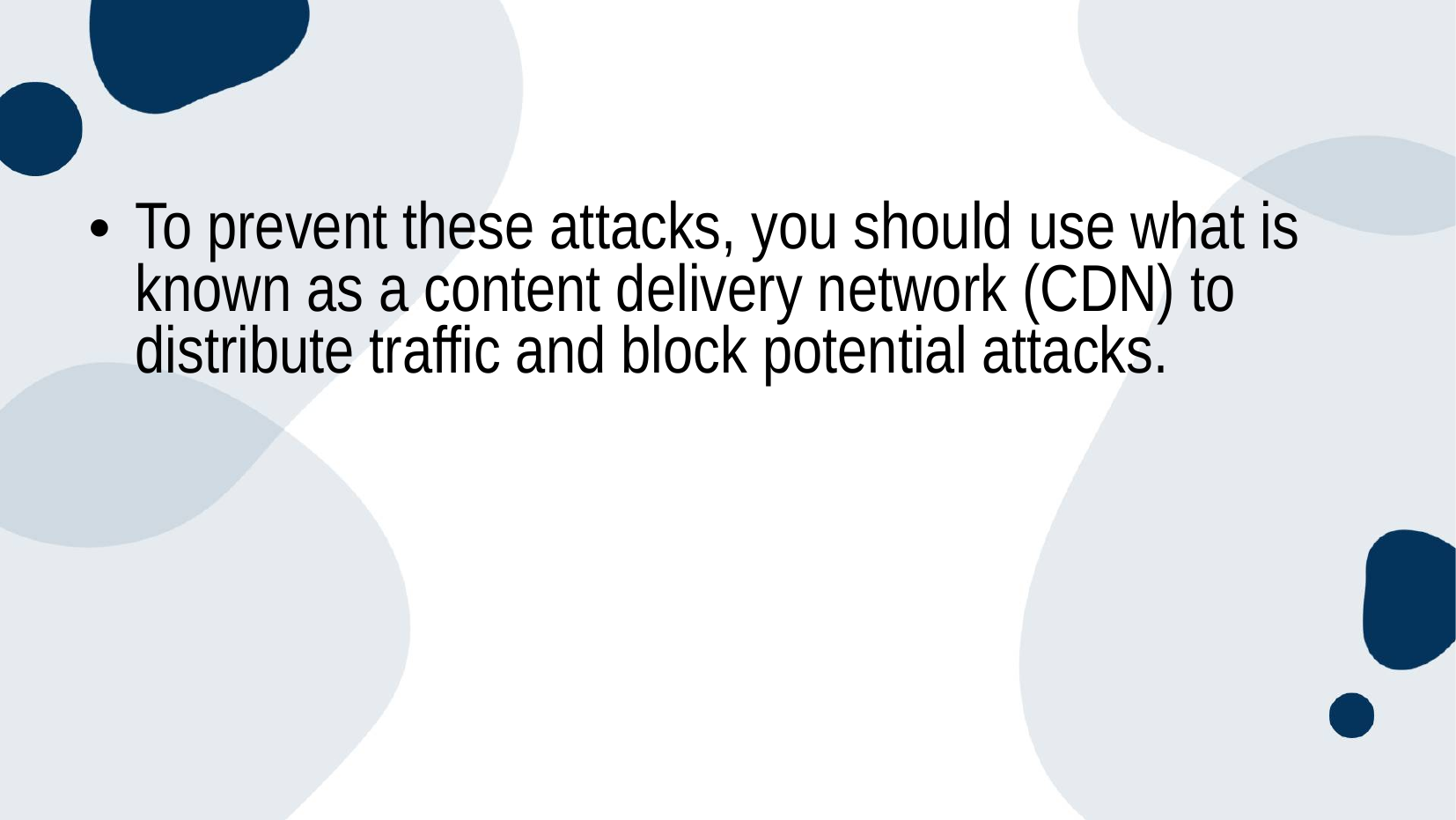

#
To prevent these attacks, you should use what is known as a content delivery network (CDN) to distribute traffic and block potential attacks.